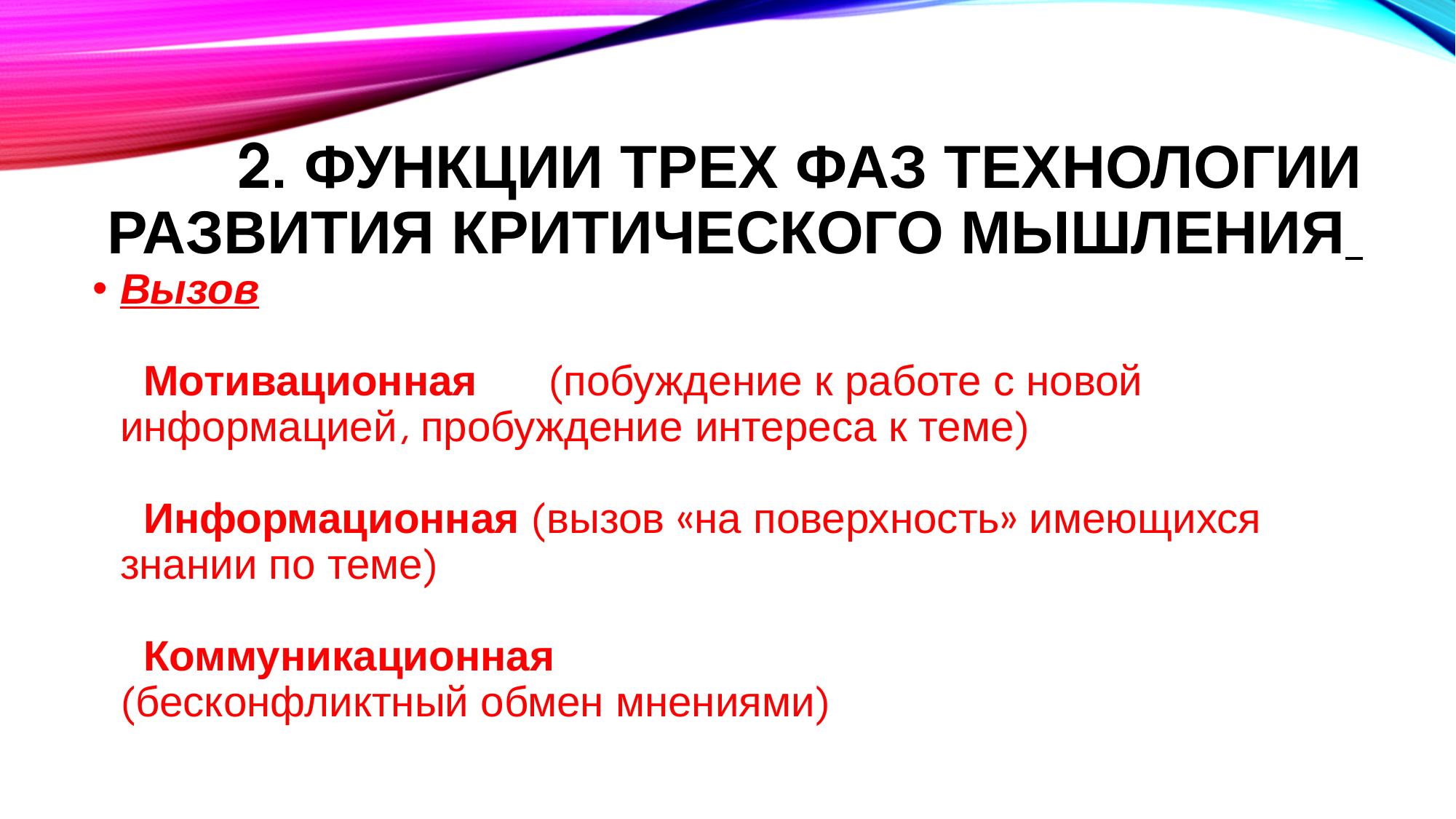

# 2. ФУНКЦИИ ТРЕХ ФАЗ ТЕХНОЛОГИИ РАЗВИТИЯ КРИТИЧЕСКОГО МЫШЛЕНИЯ
Вызов 
  Мотивационная      (побуждение к работе с новой информацией, пробуждение интереса к теме) 
  Информационная (вызов «на поверхность» имеющихся знании по теме) 
  Коммуникационная
(бесконфликтный обмен мнениями)